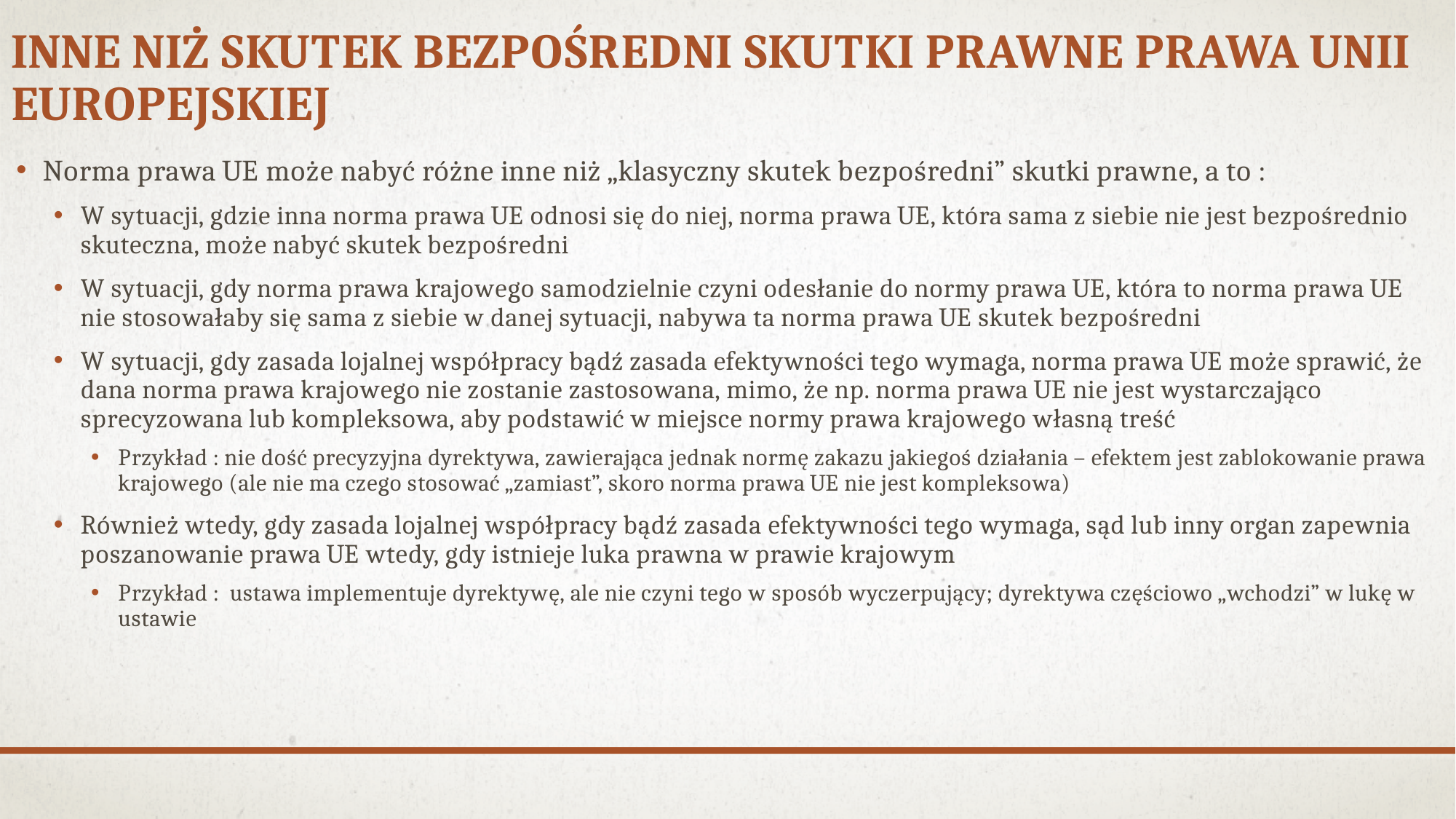

# Inne niż skutek bezpośredni skutki prawne prawa unii Europejskiej
Norma prawa UE może nabyć różne inne niż „klasyczny skutek bezpośredni” skutki prawne, a to :
W sytuacji, gdzie inna norma prawa UE odnosi się do niej, norma prawa UE, która sama z siebie nie jest bezpośrednio skuteczna, może nabyć skutek bezpośredni
W sytuacji, gdy norma prawa krajowego samodzielnie czyni odesłanie do normy prawa UE, która to norma prawa UE nie stosowałaby się sama z siebie w danej sytuacji, nabywa ta norma prawa UE skutek bezpośredni
W sytuacji, gdy zasada lojalnej współpracy bądź zasada efektywności tego wymaga, norma prawa UE może sprawić, że dana norma prawa krajowego nie zostanie zastosowana, mimo, że np. norma prawa UE nie jest wystarczająco sprecyzowana lub kompleksowa, aby podstawić w miejsce normy prawa krajowego własną treść
Przykład : nie dość precyzyjna dyrektywa, zawierająca jednak normę zakazu jakiegoś działania – efektem jest zablokowanie prawa krajowego (ale nie ma czego stosować „zamiast”, skoro norma prawa UE nie jest kompleksowa)
Również wtedy, gdy zasada lojalnej współpracy bądź zasada efektywności tego wymaga, sąd lub inny organ zapewnia poszanowanie prawa UE wtedy, gdy istnieje luka prawna w prawie krajowym
Przykład :  ustawa implementuje dyrektywę, ale nie czyni tego w sposób wyczerpujący; dyrektywa częściowo „wchodzi” w lukę w ustawie